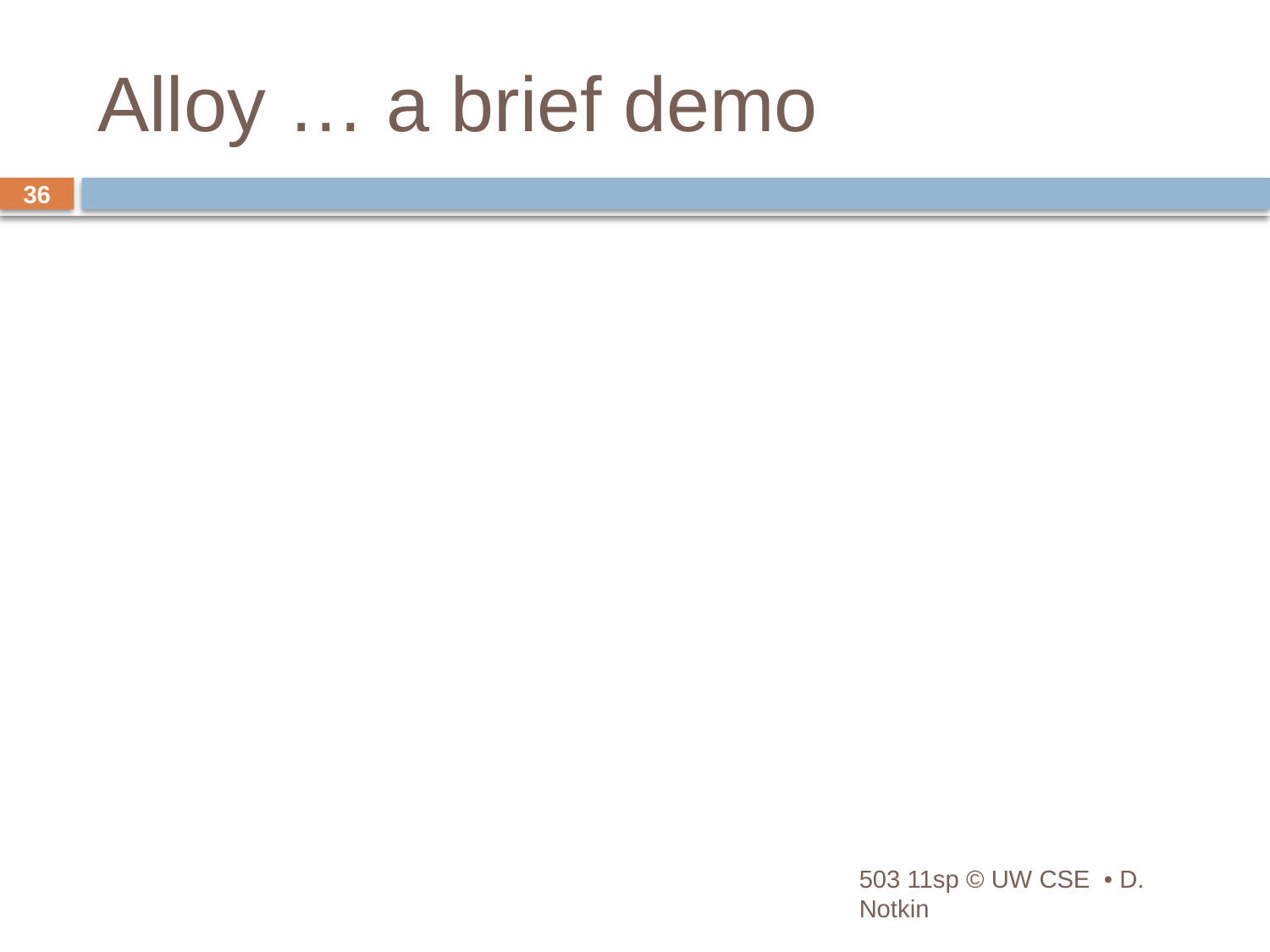

# Alloy … a brief demo
36

503 11sp © UW CSE  • D. Notkin